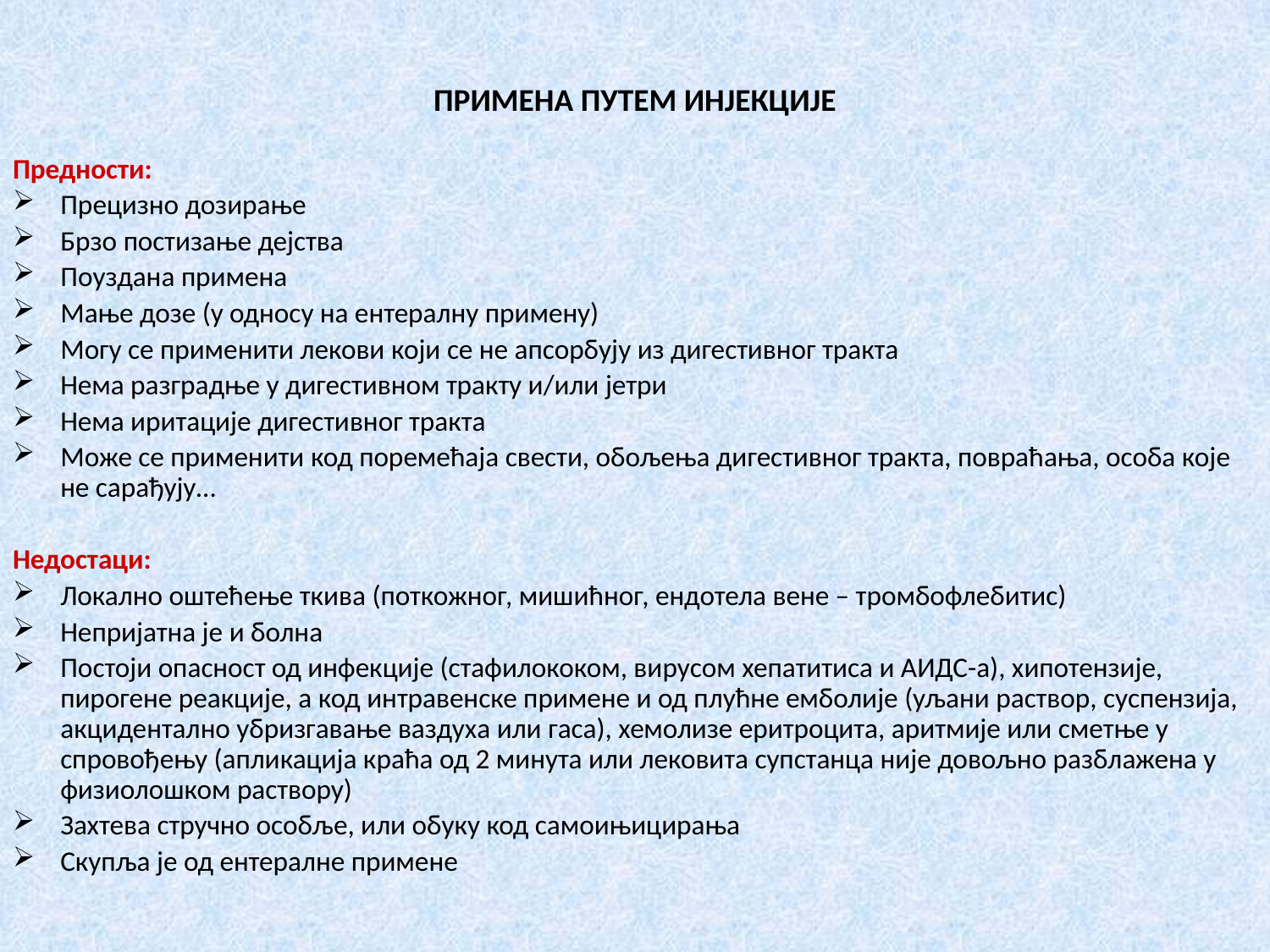

# ПРИМЕНА ПУТЕМ ИНЈЕКЦИЈЕ
Предности:
Прецизно дозирање
Брзо постизање дејства
Пoуздана примена
Мање дозе (у односу на ентералну примену)
Могу се применити лекови који се не апсорбују из дигестивног тракта
Нема разградње у дигестивном тракту и/или јетри
Нема иритације дигестивног тракта
Може се применити код поремећаја свести, обољења дигестивног тракта, повраћања, особа које не сарађују...

Недостаци:
Локално оштећење ткива (поткожног, мишићног, ендотела вене – тромбофлебитис)
Непријатна је и болна
Постоји опасност од инфекције (стафилококом, вирусом хепатитиса и АИДС-а), хипотензије, пирогене реакције, а код интравенске примене и од плућне емболије (уљани раствор, суспензија, акцидентално убризгавање ваздуха или гаса), хемолизе еритроцита, аритмије или сметње у спровођењу (апликација краћа од 2 минута или лековита супстанца није довољно разблажена у физиолошком раствору)
Захтева стручно особље, или обуку код самоињицирања
Скупља је од ентералне примене